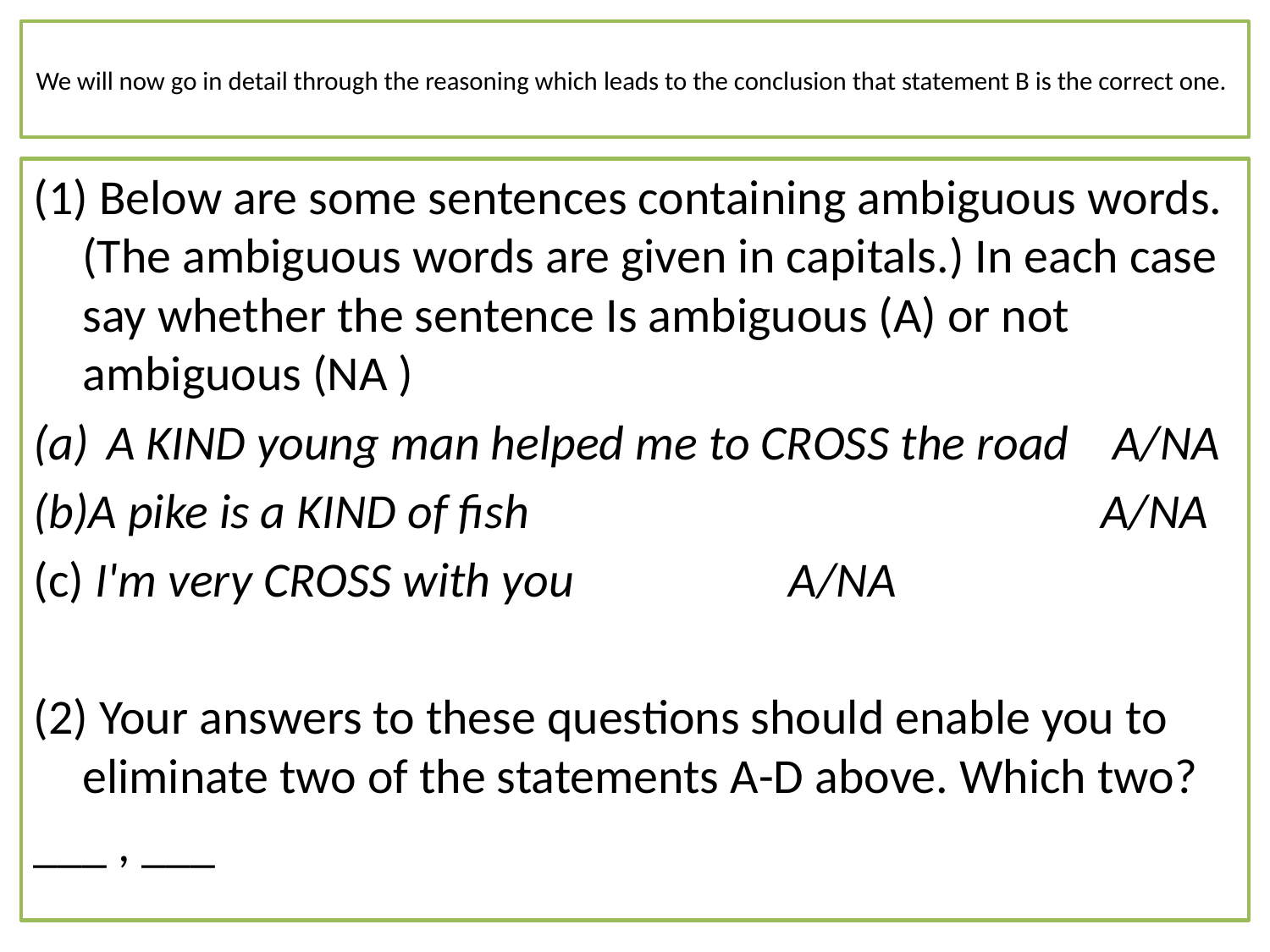

# We will now go in detail through the reasoning which leads to the conclusion that statement B is the correct one.
(1) Below are some sentences containing ambiguous words. (The ambiguous words are given in capitals.) In each case say whether the sentence Is ambiguous (A) or not ambiguous (NA )
A KIND young man helped me to CROSS the road    A/NA
(b)A pike is a KIND of fish                                                    A/NA
(c) I'm very CROSS with you 			              A/NA

(2) Your answers to these questions should enable you to
eliminate two of the statements A-D above. Which two?
___ , ___